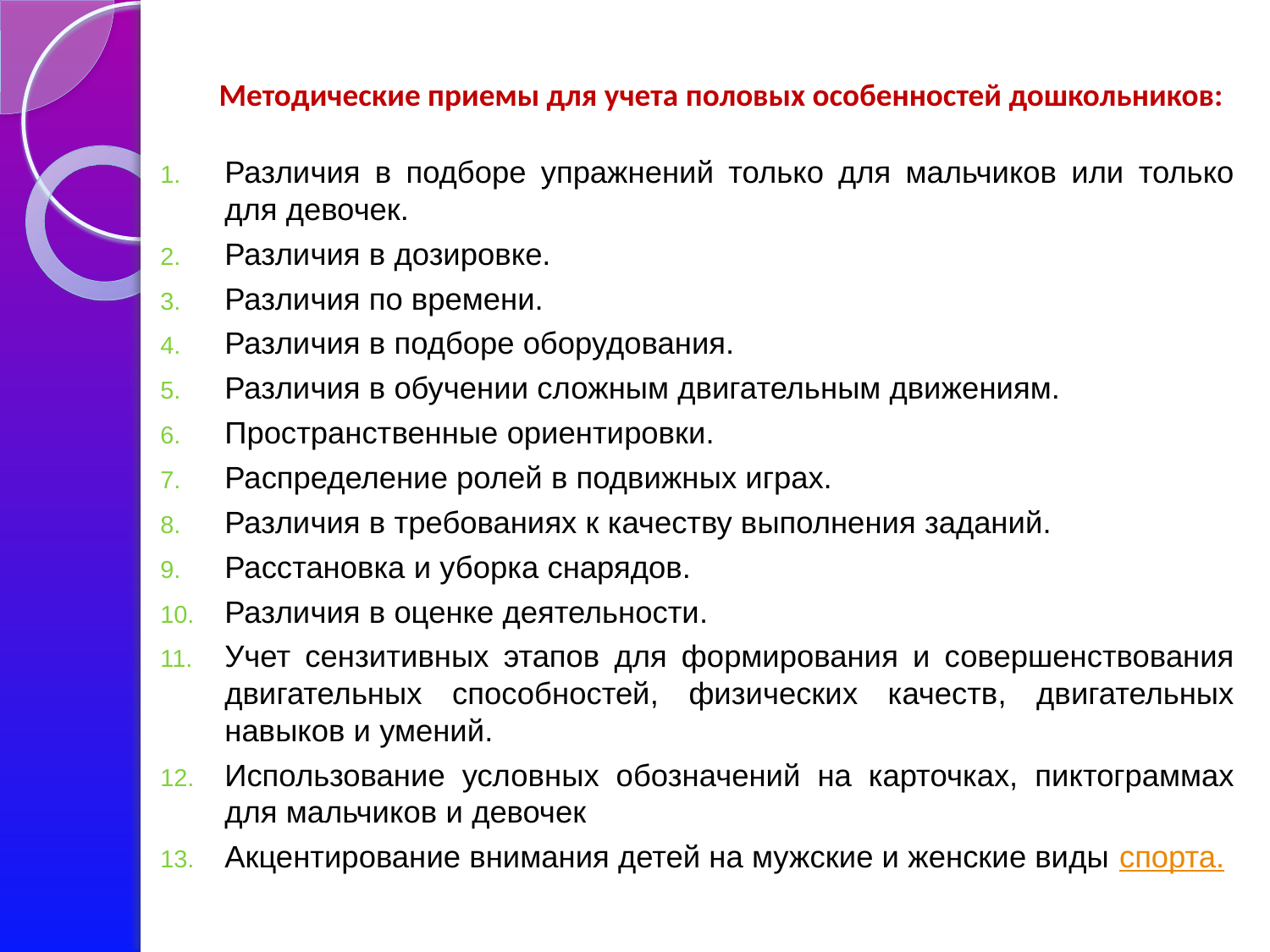

# Методические приемы для учета половых особенностей дошкольников:
Различия в подборе упражнений только для мальчиков или только для девочек.
Различия в дозировке.
Различия по времени.
Различия в подборе оборудования.
Различия в обучении сложным двигательным движениям.
Пространственные ориентировки.
Распределение ролей в подвижных играх.
Различия в требованиях к качеству выполнения заданий.
Расстановка и уборка снарядов.
Различия в оценке деятельности.
Учет сензитивных этапов для формирования и совершенствования двигательных способностей, физических качеств, двигательных навыков и умений.
Использование условных обозначений на карточках, пиктограммах для мальчиков и девочек
Акцентирование внимания детей на мужские и женские виды спорта.